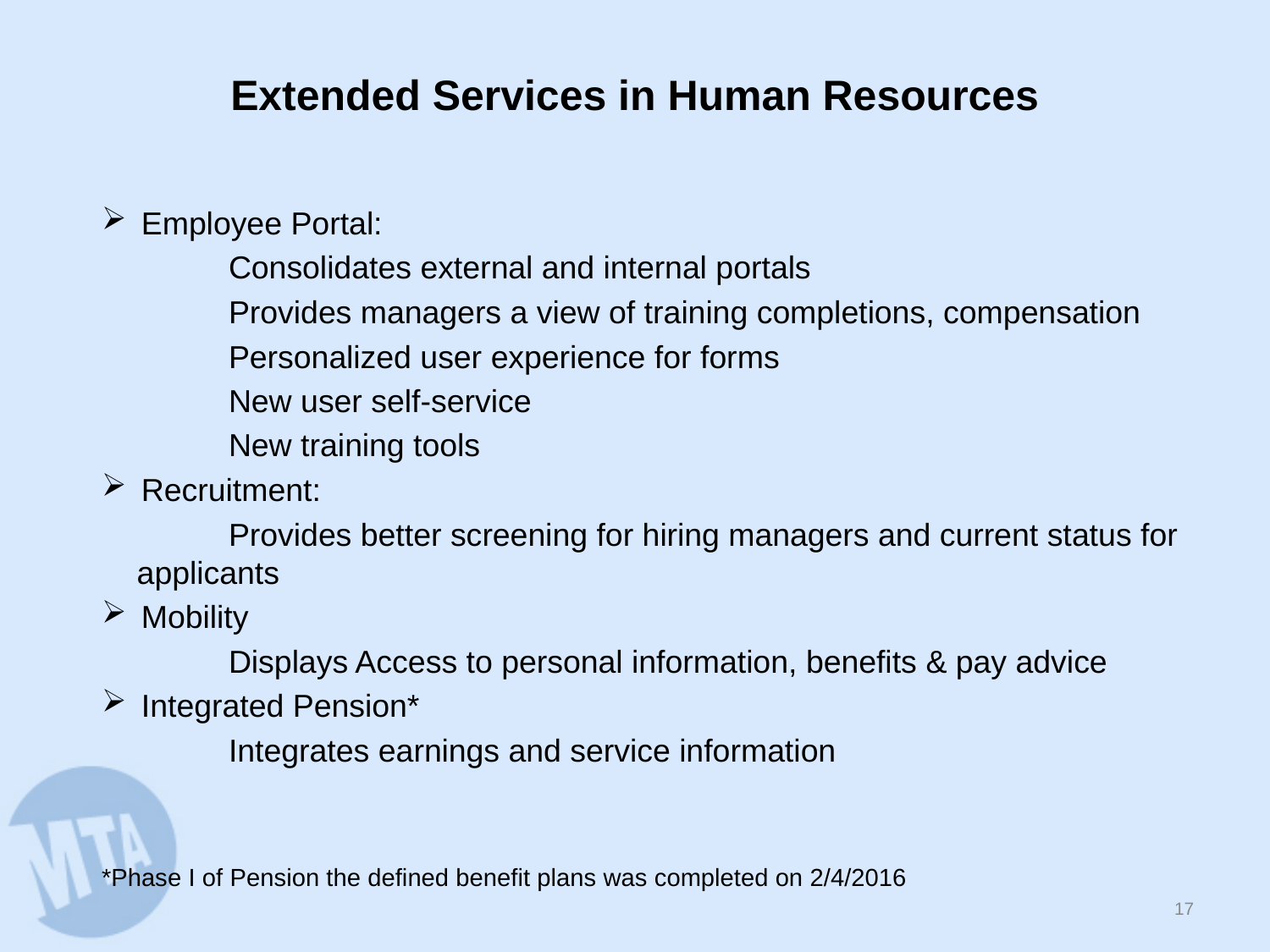

# Extended Services in Human Resources
Employee Portal:
	Consolidates external and internal portals
	Provides managers a view of training completions, compensation
	Personalized user experience for forms
	New user self-service
	New training tools
Recruitment:
	Provides better screening for hiring managers and current status for          applicants
Mobility
	Displays Access to personal information, benefits & pay advice
Integrated Pension*
	Integrates earnings and service information

*Phase I of Pension the defined benefit plans was completed on 2/4/2016
17